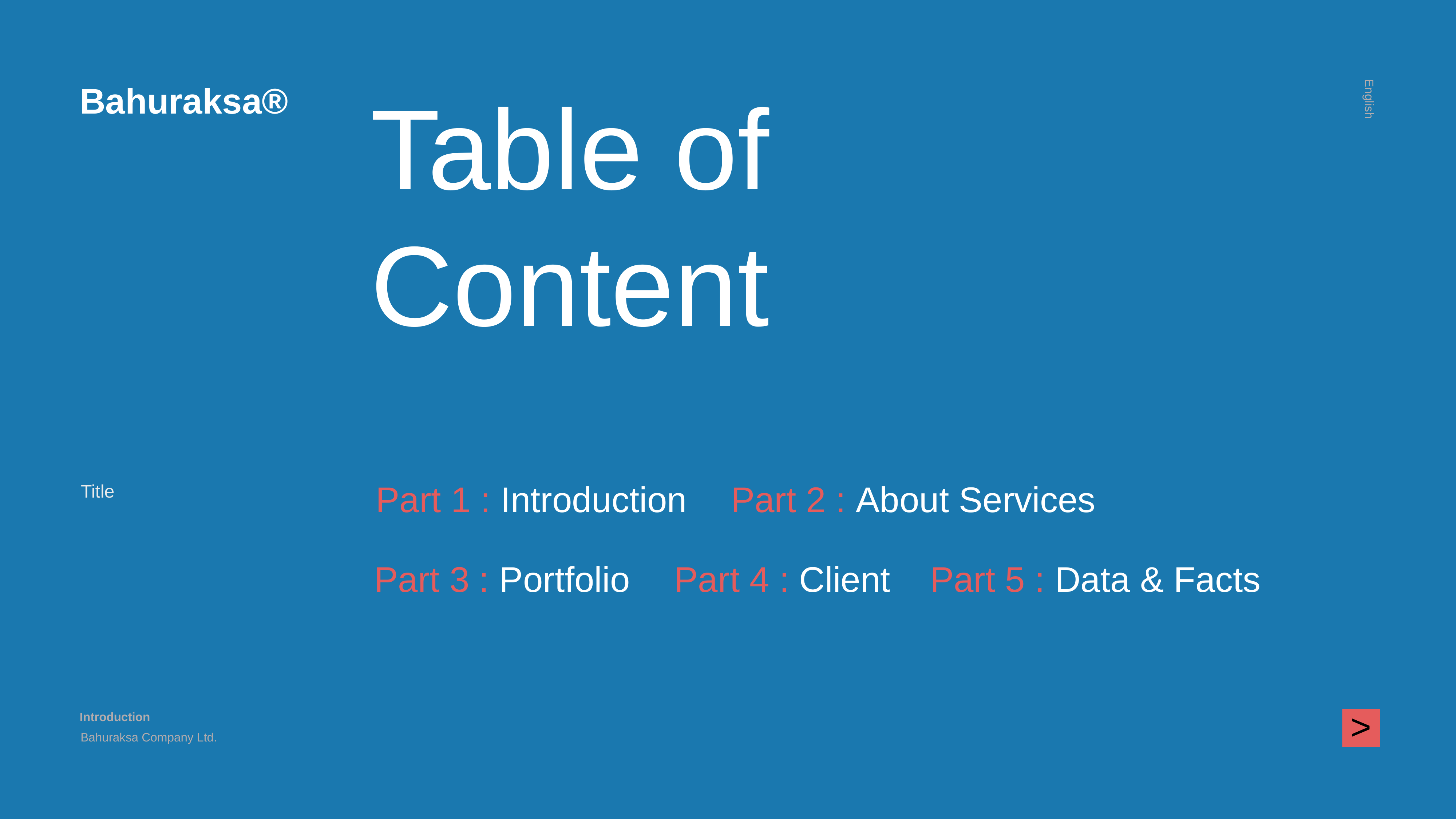

Bahuraksa®
Table of Content
English
Title
Part 1 : Introduction
Part 2 : About Services
Part 3 : Portfolio
Part 4 : Client
Part 5 : Data & Facts
>
Introduction

Bahuraksa Company Ltd.